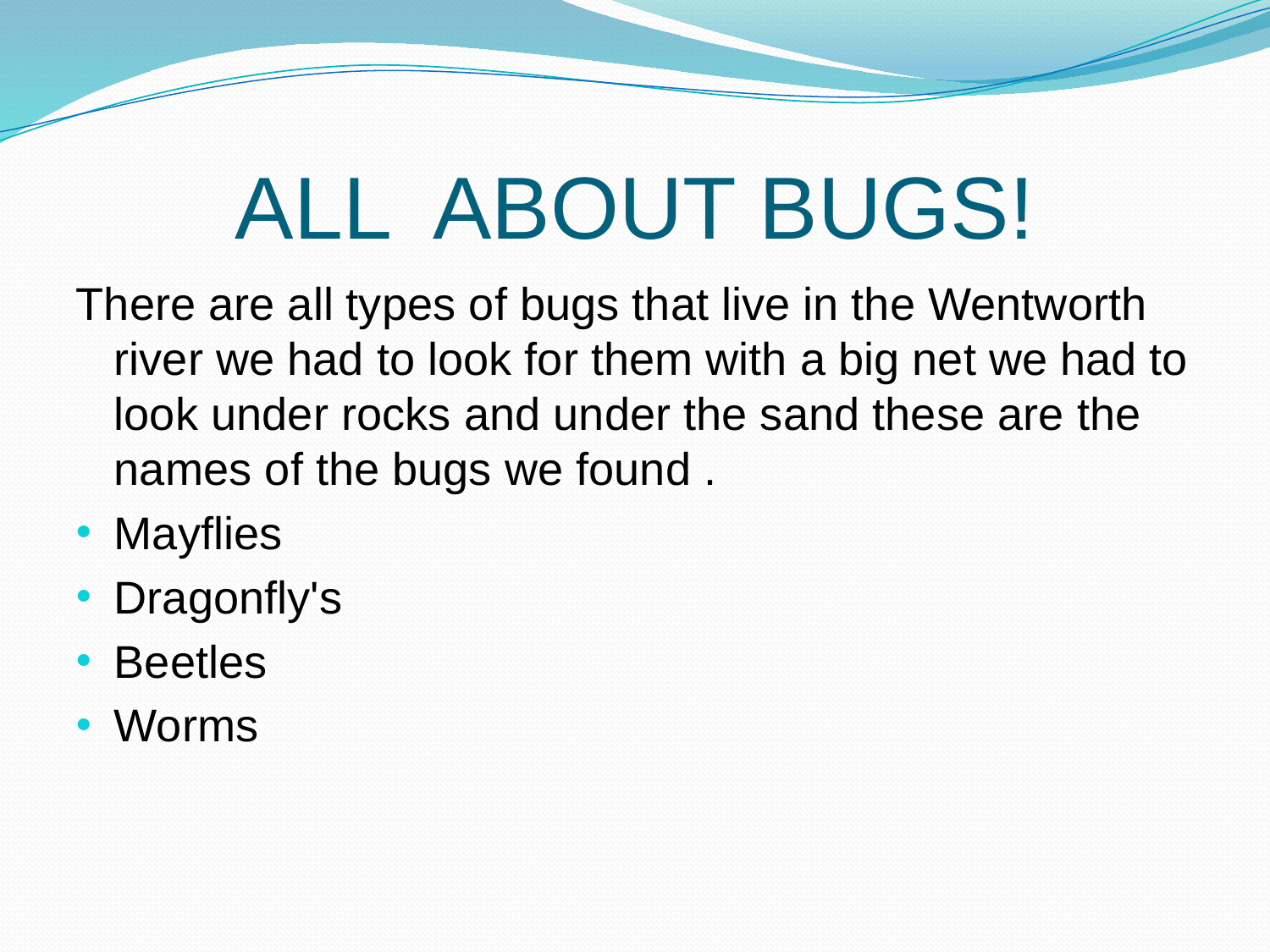

# ALL  ABOUT BUGS!
There are all types of bugs that live in the Wentworth  river we had to look for them with a big net we had to look under rocks and under the sand these are the names of the bugs we found .
Mayflies
Dragonfly's
Beetles
Worms